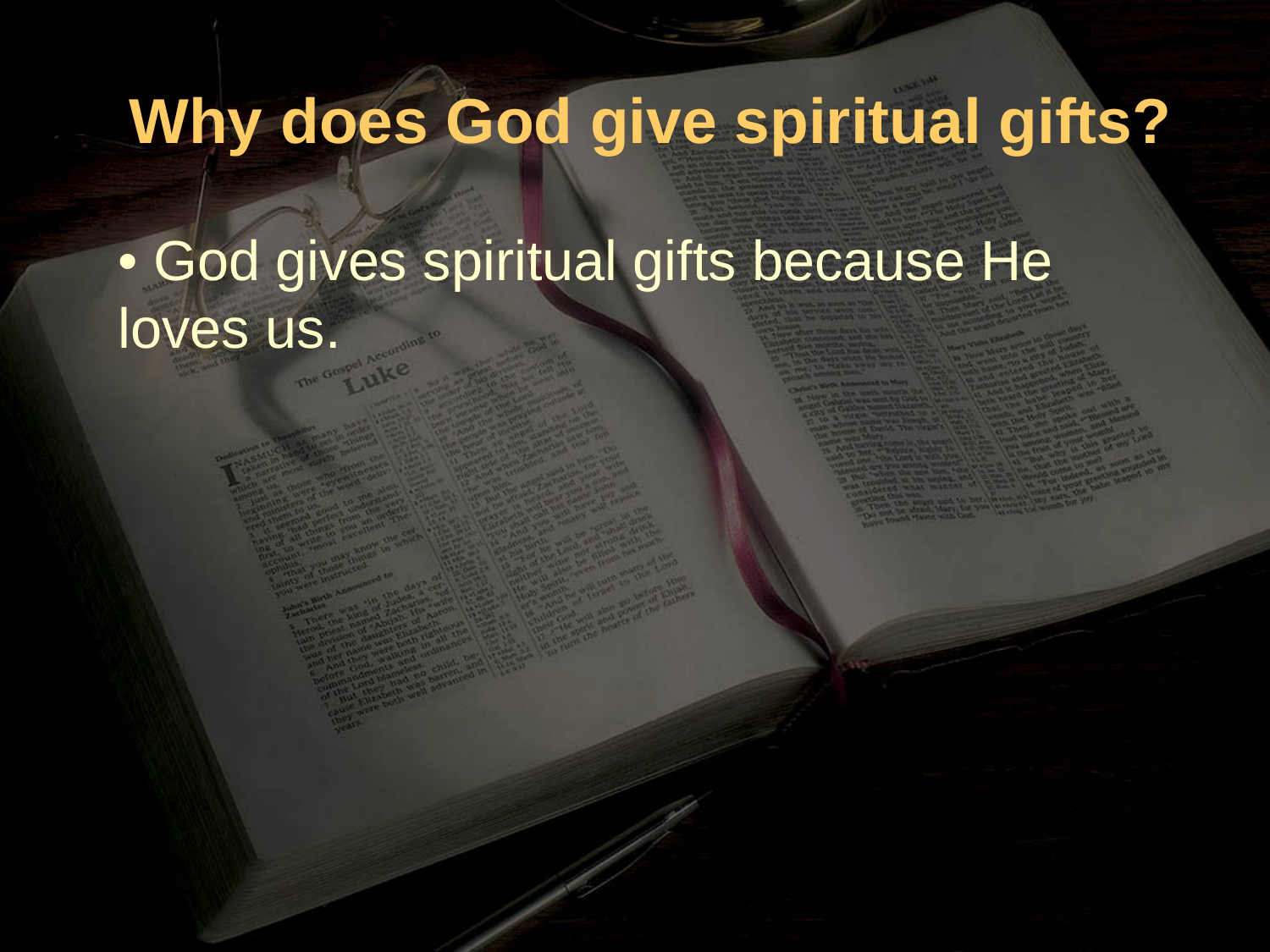

Why does God give spiritual gifts?

• God gives spiritual gifts because He loves us.